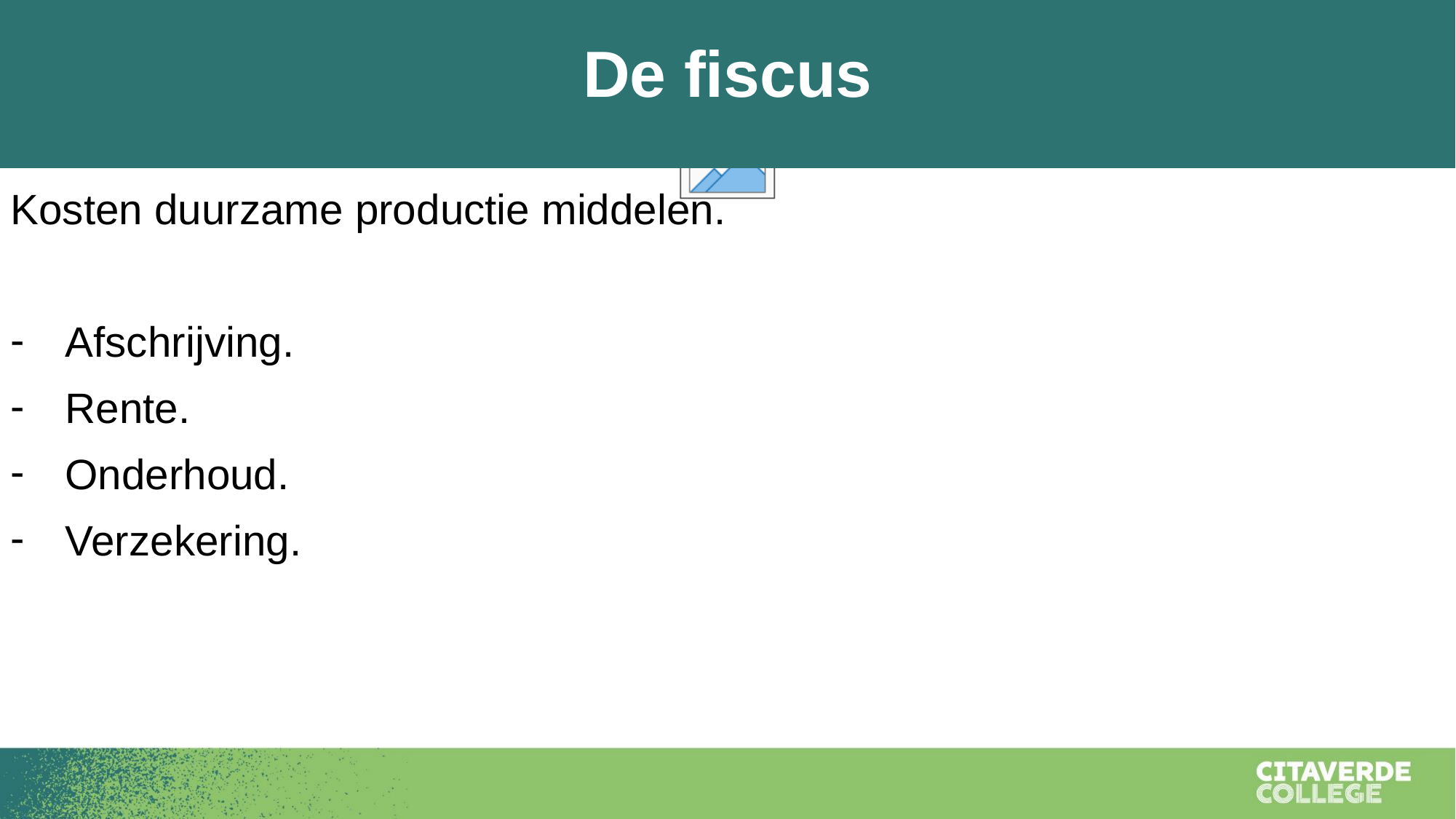

De fiscus
Kosten duurzame productie middelen.

Afschrijving.
Rente.
Onderhoud.
Verzekering.